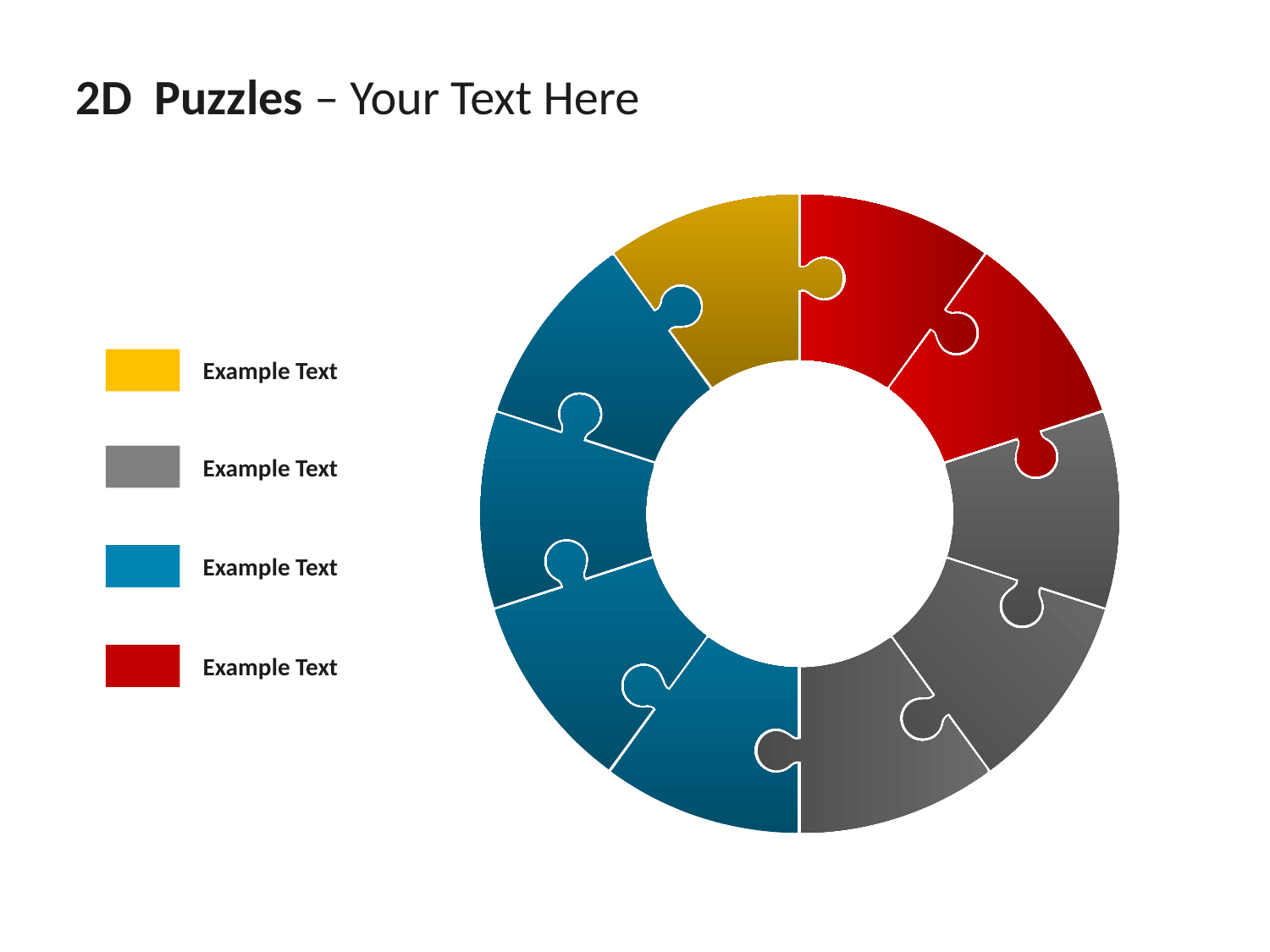

2D  Puzzles – Your Text Here

Example Text

Example Text

Example Text

Example Text